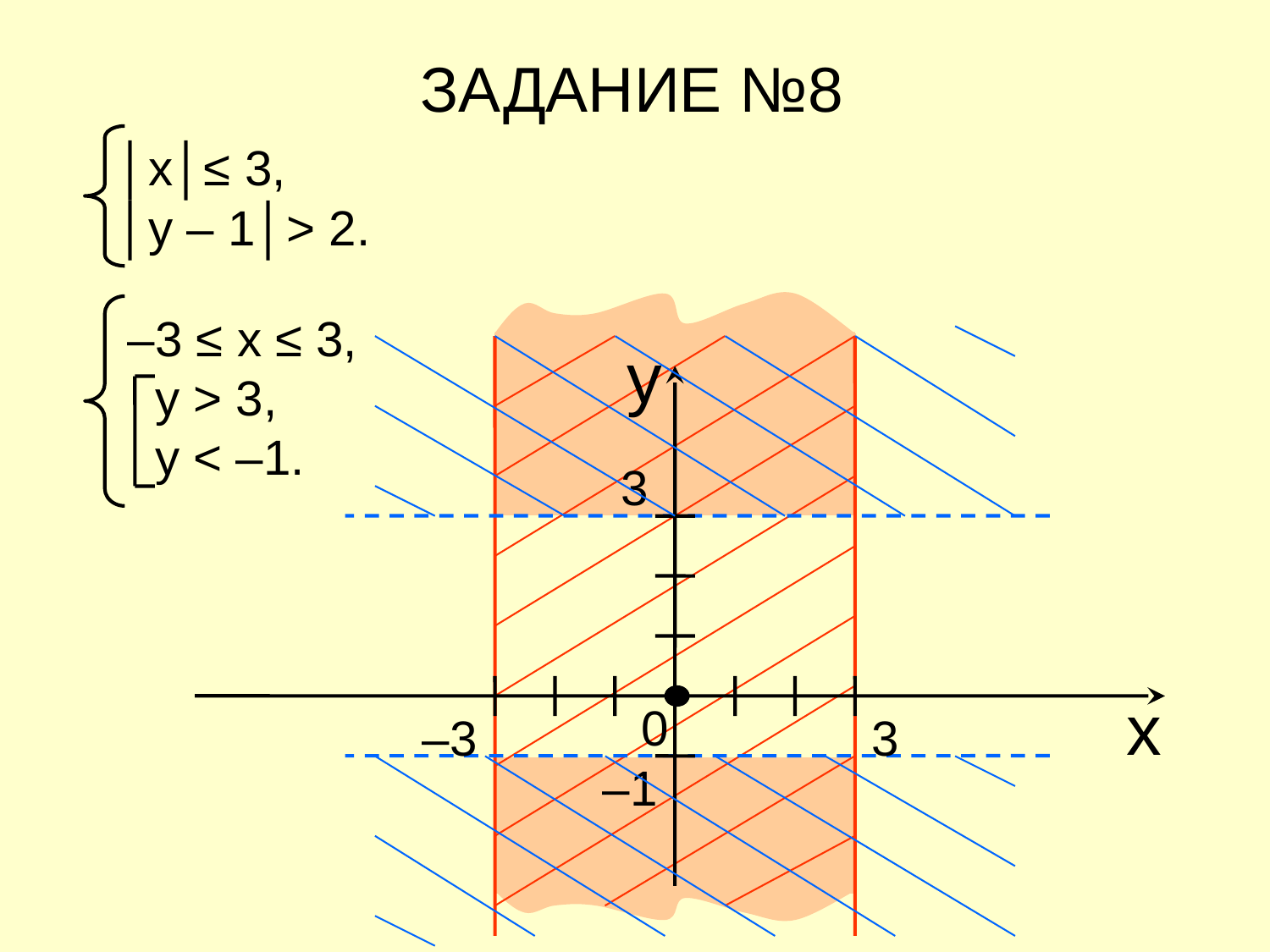

ЗАДАНИЕ №8

│х│≤ 3,
│y – 1│> 2.

–3 ≤ х ≤ 3,
  y > 3,
  y < –1.

y

3

х
0

–3
3

–1